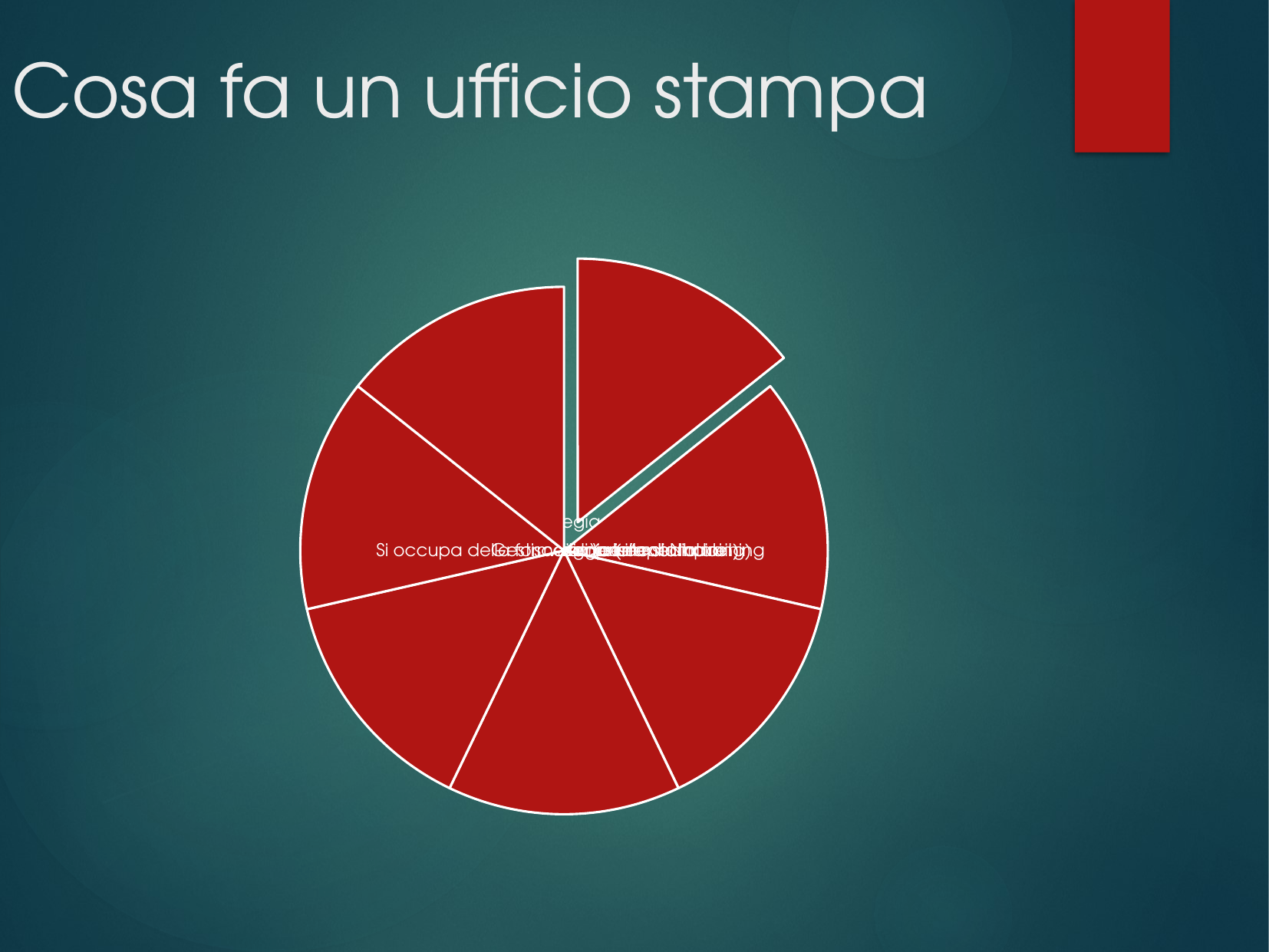

Cosa fa un ufficio stampa
Supporta nella strategia di comunicazione
Scrive comunicati e cartelle stampa
Organizza eventi sociali (cene di Natale!)
Organizza conferenze stampa e media training
Organizza viaggi stampa
Si occupa della formazione (media training)
Gestisce le “crisi”